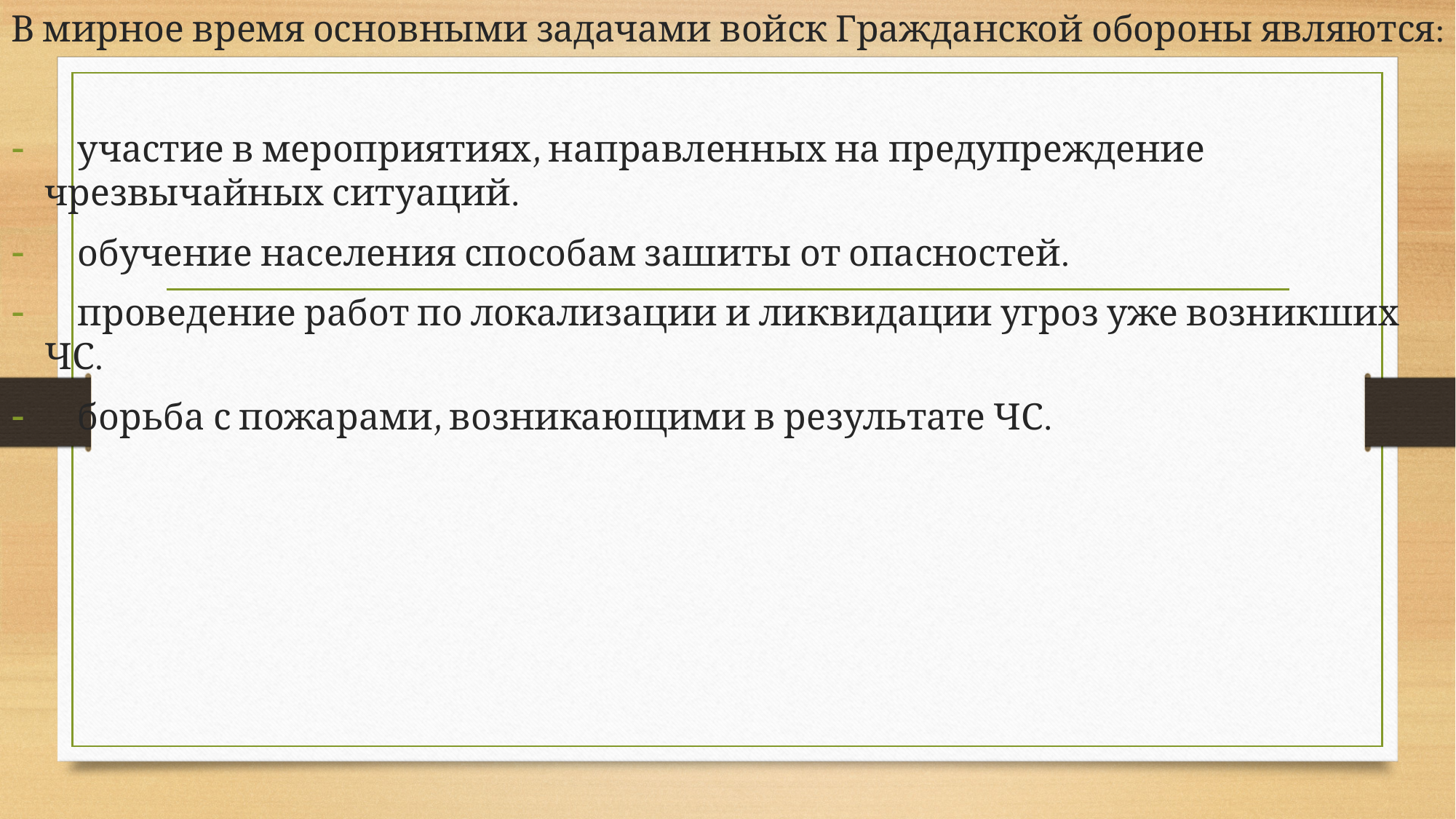

В мирное время основными задачами войск Гражданской обороны являются:

    участие в мероприятиях, направленных на предупреждение чрезвычайных ситуаций.
    обучение населения способам зашиты от опасностей.
    проведение работ по локализации и ликвидации угроз уже возникших ЧС.
    борьба с пожарами, возникающими в результате ЧС.
#